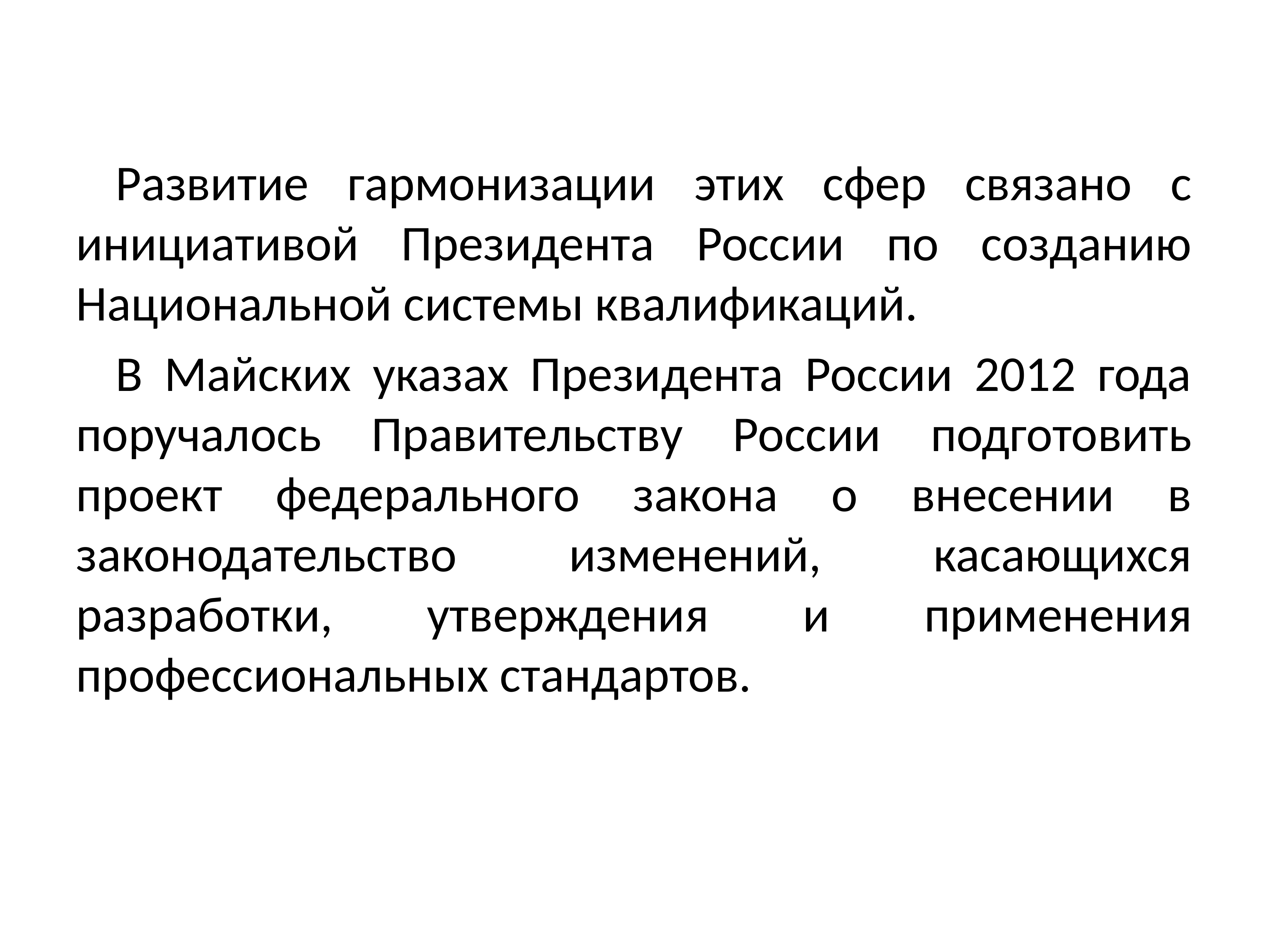

Развитие гармонизации этих сфер связано с инициативой Президента России по созданию Национальной системы квалификаций.
В Майских указах Президента России 2012 года поручалось Правительству России подготовить проект федерального закона о внесении в законодательство изменений, касающихся разработки, утверждения и применения профессиональных стандартов.